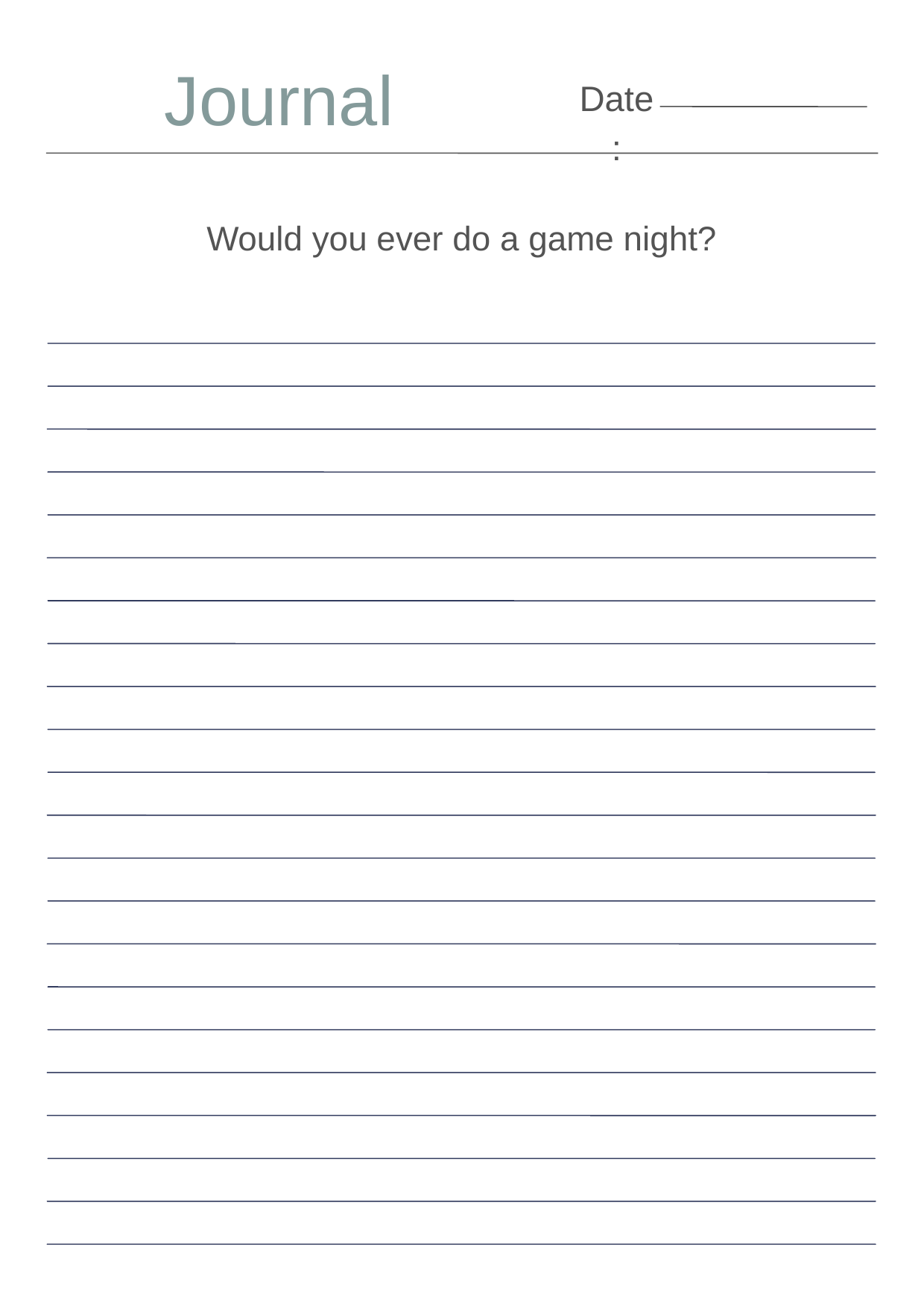

Journal
Date:

Would you ever do a game night?